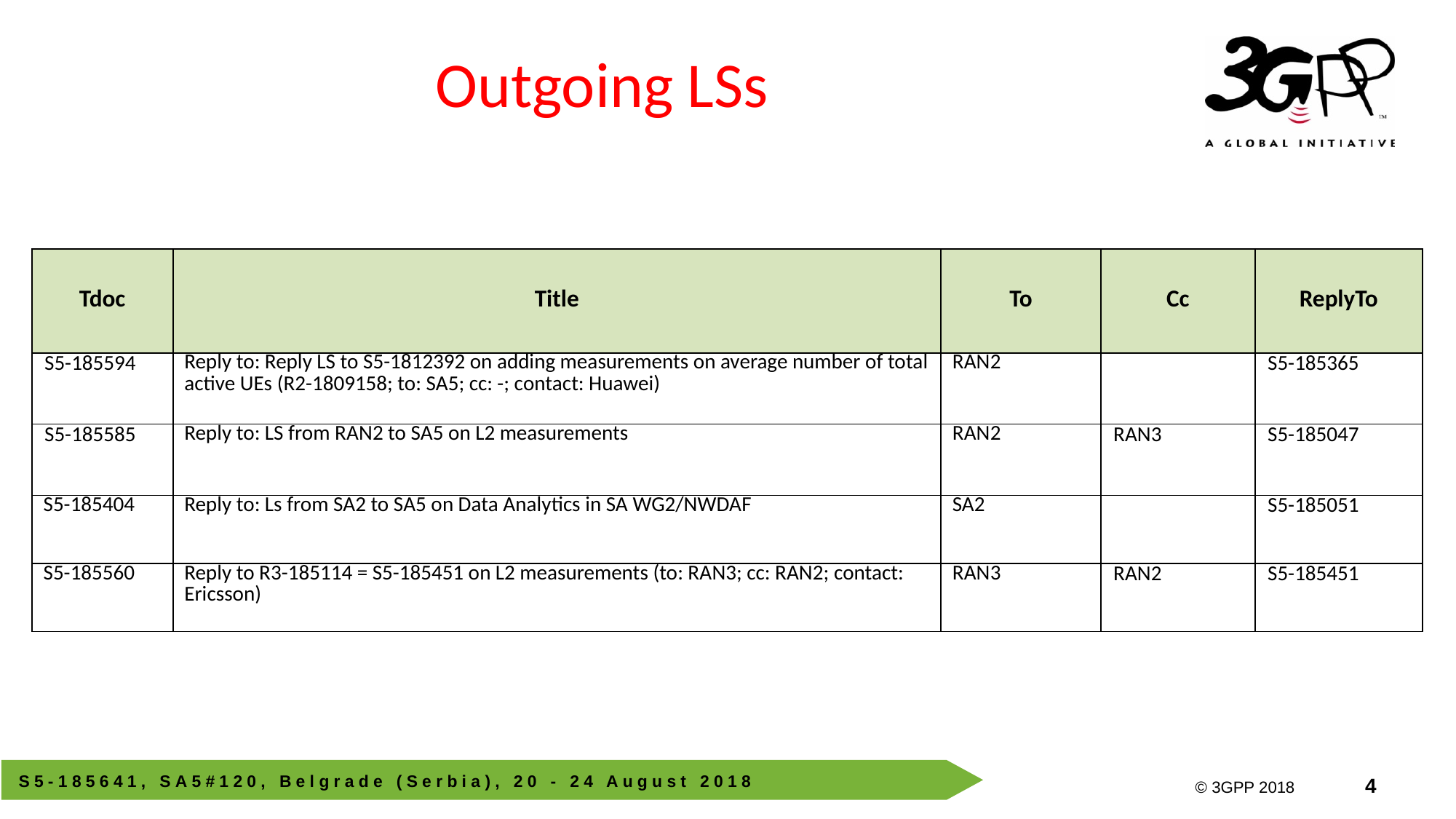

# Outgoing LSs
| Tdoc | Title | To | Cc | ReplyTo |
| --- | --- | --- | --- | --- |
| S5-185594 | Reply to: Reply LS to S5-1812392 on adding measurements on average number of total active UEs (R2-1809158; to: SA5; cc: -; contact: Huawei) | RAN2 |  | S5-185365 |
| S5-185585 | Reply to: LS from RAN2 to SA5 on L2 measurements | RAN2 | RAN3 | S5-185047 |
| S5-185404 | Reply to: Ls from SA2 to SA5 on Data Analytics in SA WG2/NWDAF | SA2 |  | S5-185051 |
| S5-185560 | Reply to R3-185114 = S5-185451 on L2 measurements (to: RAN3; cc: RAN2; contact: Ericsson) | RAN3 | RAN2 | S5-185451 |